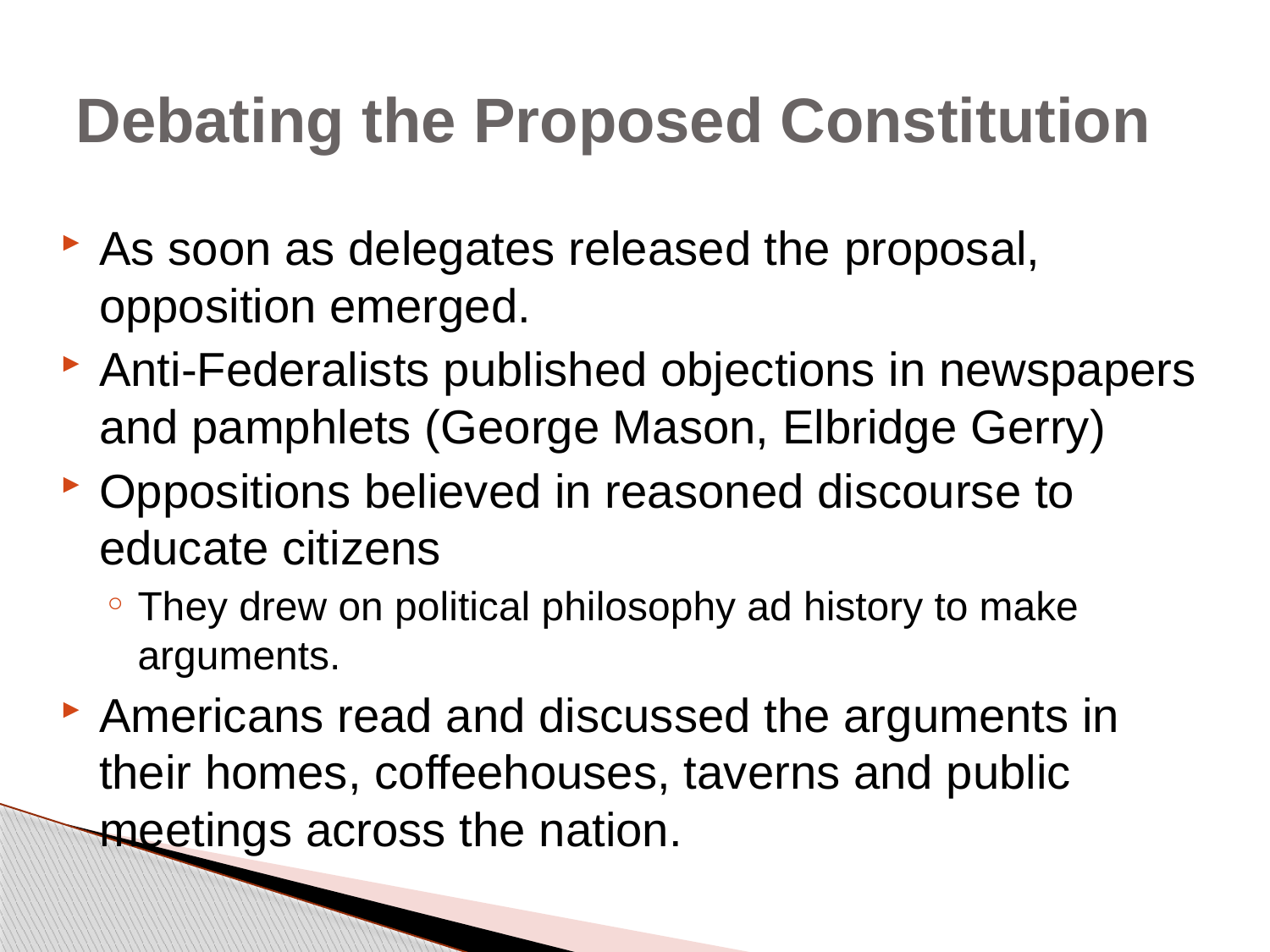

# Debating the Proposed Constitution
As soon as delegates released the proposal, opposition emerged.
Anti-Federalists published objections in newspapers and pamphlets (George Mason, Elbridge Gerry)
Oppositions believed in reasoned discourse to educate citizens
They drew on political philosophy ad history to make arguments.
Americans read and discussed the arguments in their homes, coffeehouses, taverns and public meetings across the nation.